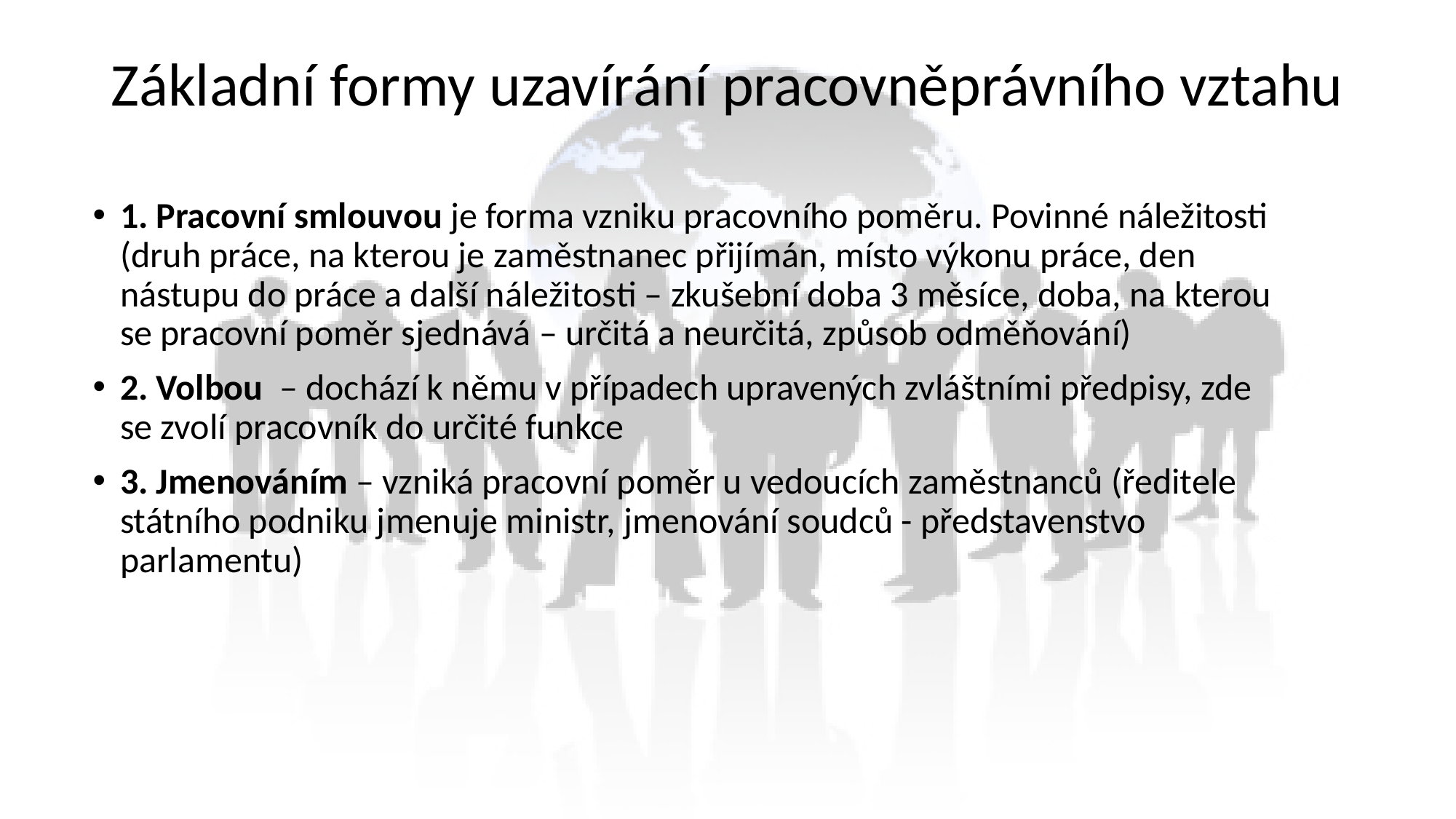

# Základní formy uzavírání pracovněprávního vztahu
1. Pracovní smlouvou je forma vzniku pracovního poměru. Povinné náležitosti (druh práce, na kterou je zaměstnanec přijímán, místo výkonu práce, den nástupu do práce a další náležitosti – zkušební doba 3 měsíce, doba, na kterou se pracovní poměr sjednává – určitá a neurčitá, způsob odměňování)
2. Volbou  – dochází k němu v případech upravených zvláštními předpisy, zde se zvolí pracovník do určité funkce
3. Jmenováním – vzniká pracovní poměr u vedoucích zaměstnanců (ředitele státního podniku jmenuje ministr, jmenování soudců - představenstvo parlamentu)